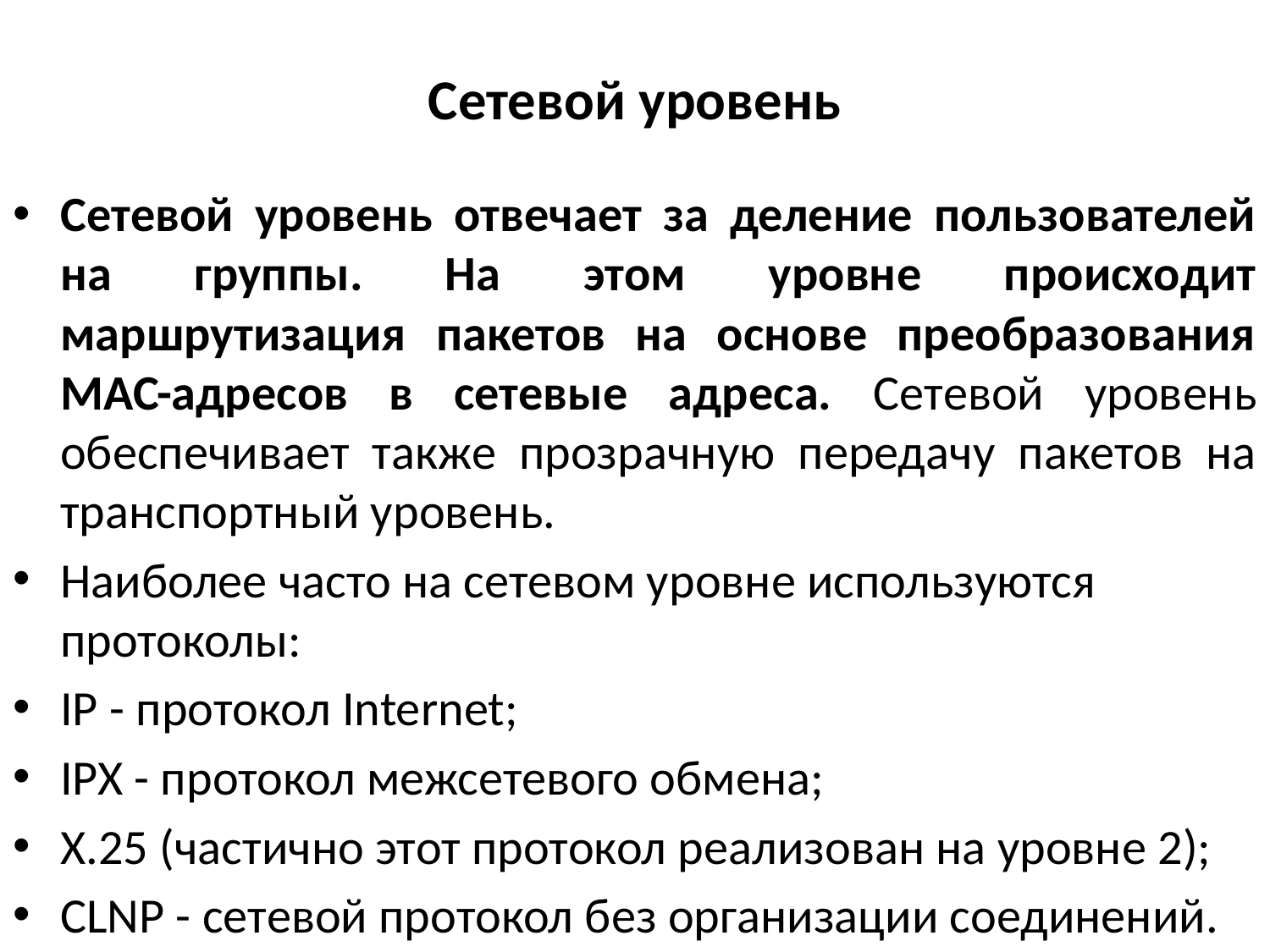

# Сетевой уровень
Сетевой уровень отвечает за деление пользователей на группы. На этом уровне происходит маршрутизация пакетов на основе преобразования MAC-адресов в сетевые адреса. Сетевой уровень обеспечивает также прозрачную передачу пакетов на транспортный уровень.
Наиболее часто на сетевом уровне используются протоколы:
IP - протокол Internet;
IPX - протокол межсетевого обмена;
X.25 (частично этот протокол реализован на уровне 2);
CLNP - сетевой протокол без организации соединений.